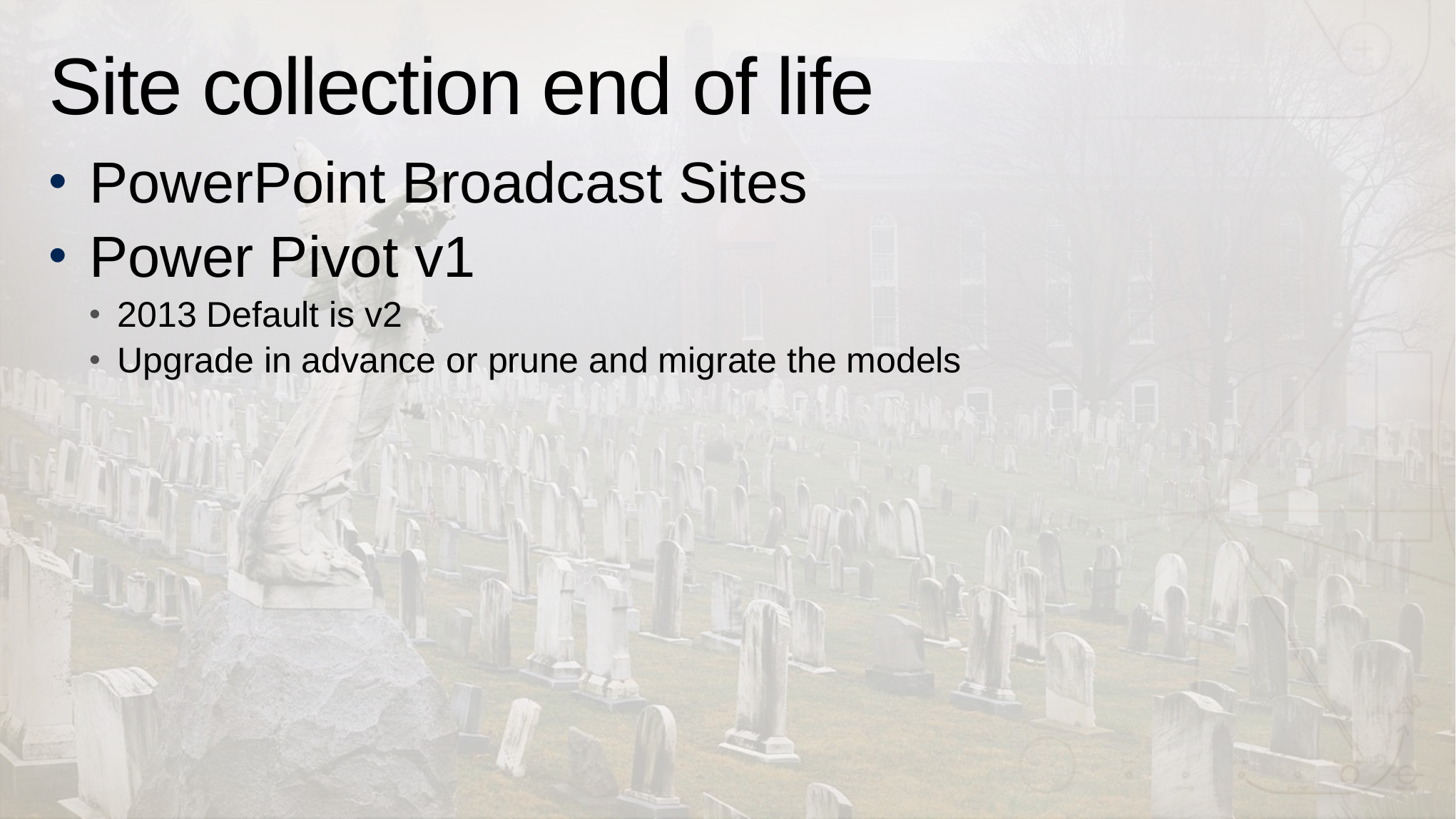

# Site collection end of life
PowerPoint Broadcast Sites
Power Pivot v1
2013 Default is v2
Upgrade in advance or prune and migrate the models